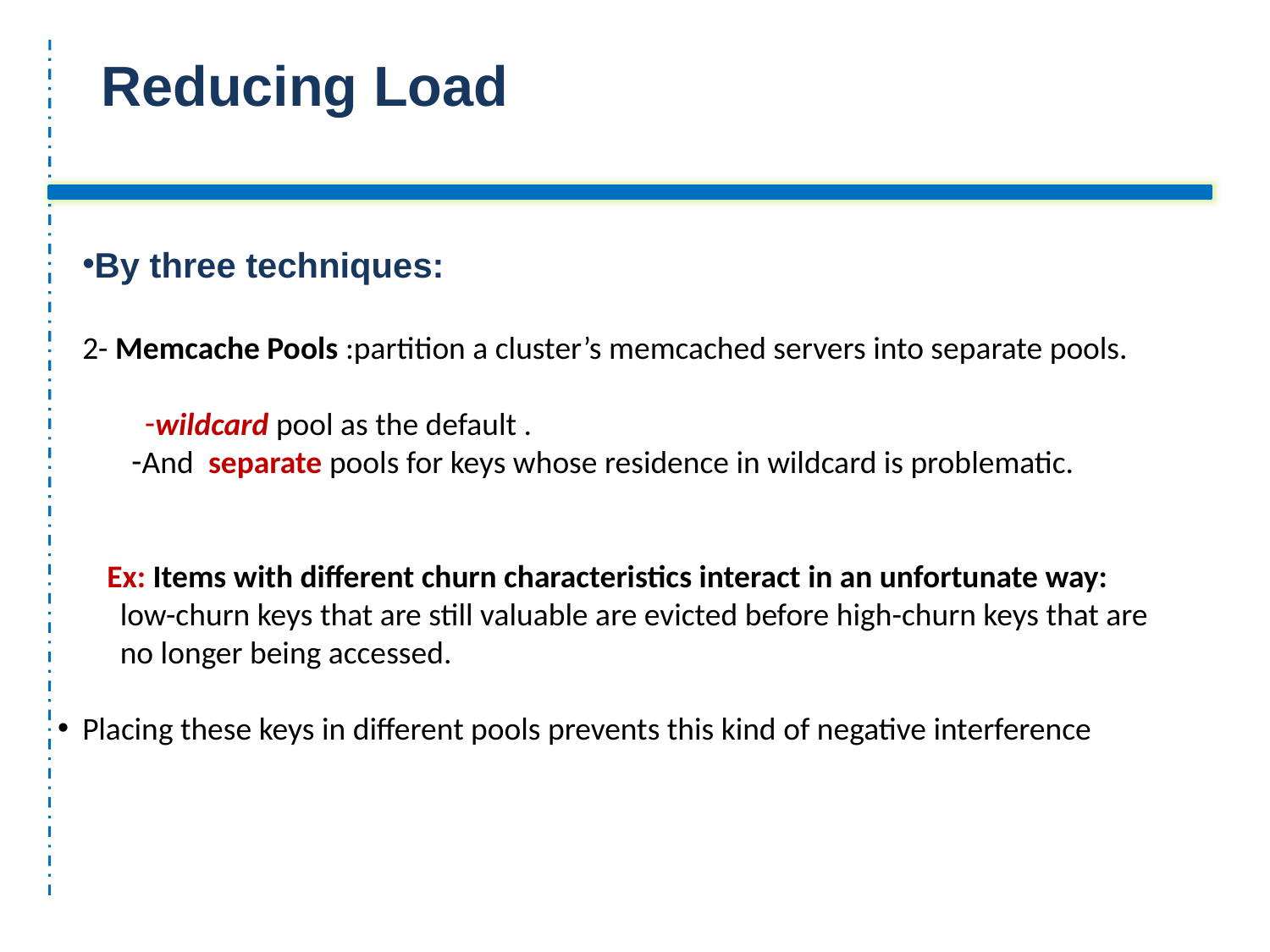

# Reducing Load

By three techniques:

2- Memcache Pools :partition a cluster’s memcached servers into separate pools.

wildcard pool as the default .
And  separate pools for keys whose residence in wildcard is problematic.

Ex: Items with different churn characteristics interact in an unfortunate way:
low-churn keys that are still valuable are evicted before high-churn keys that are no longer being accessed.

Placing these keys in different pools prevents this kind of negative interference